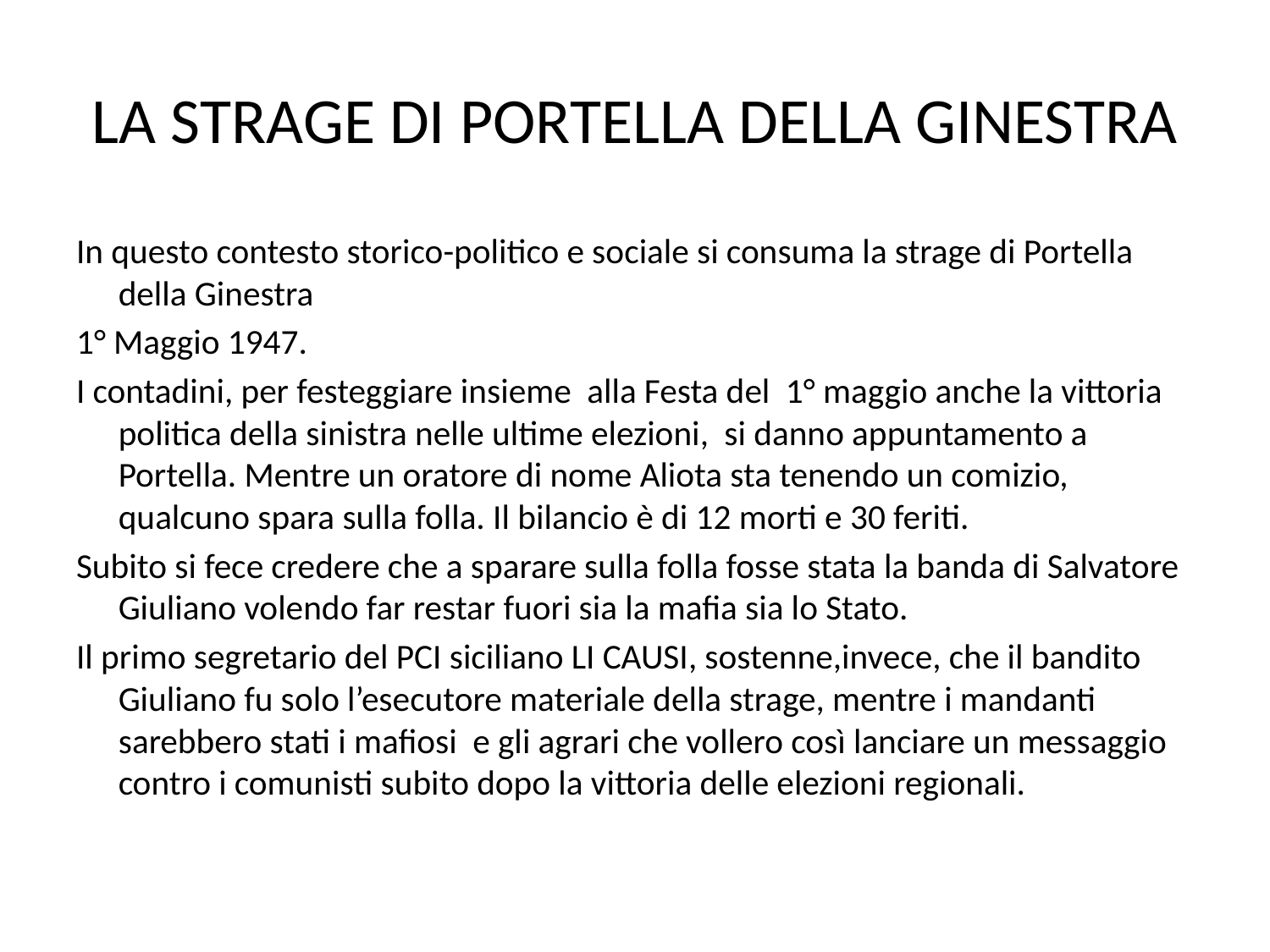

# LA STRAGE DI PORTELLA DELLA GINESTRA
In questo contesto storico-politico e sociale si consuma la strage di Portella della Ginestra
1° Maggio 1947.
I contadini, per festeggiare insieme  alla Festa del  1° maggio anche la vittoria politica della sinistra nelle ultime elezioni,  si danno appuntamento a Portella. Mentre un oratore di nome Aliota sta tenendo un comizio, qualcuno spara sulla folla. Il bilancio è di 12 morti e 30 feriti.
Subito si fece credere che a sparare sulla folla fosse stata la banda di Salvatore Giuliano volendo far restar fuori sia la mafia sia lo Stato.
Il primo segretario del PCI siciliano LI CAUSI, sostenne,invece, che il bandito Giuliano fu solo l’esecutore materiale della strage, mentre i mandanti sarebbero stati i mafiosi  e gli agrari che vollero così lanciare un messaggio contro i comunisti subito dopo la vittoria delle elezioni regionali.